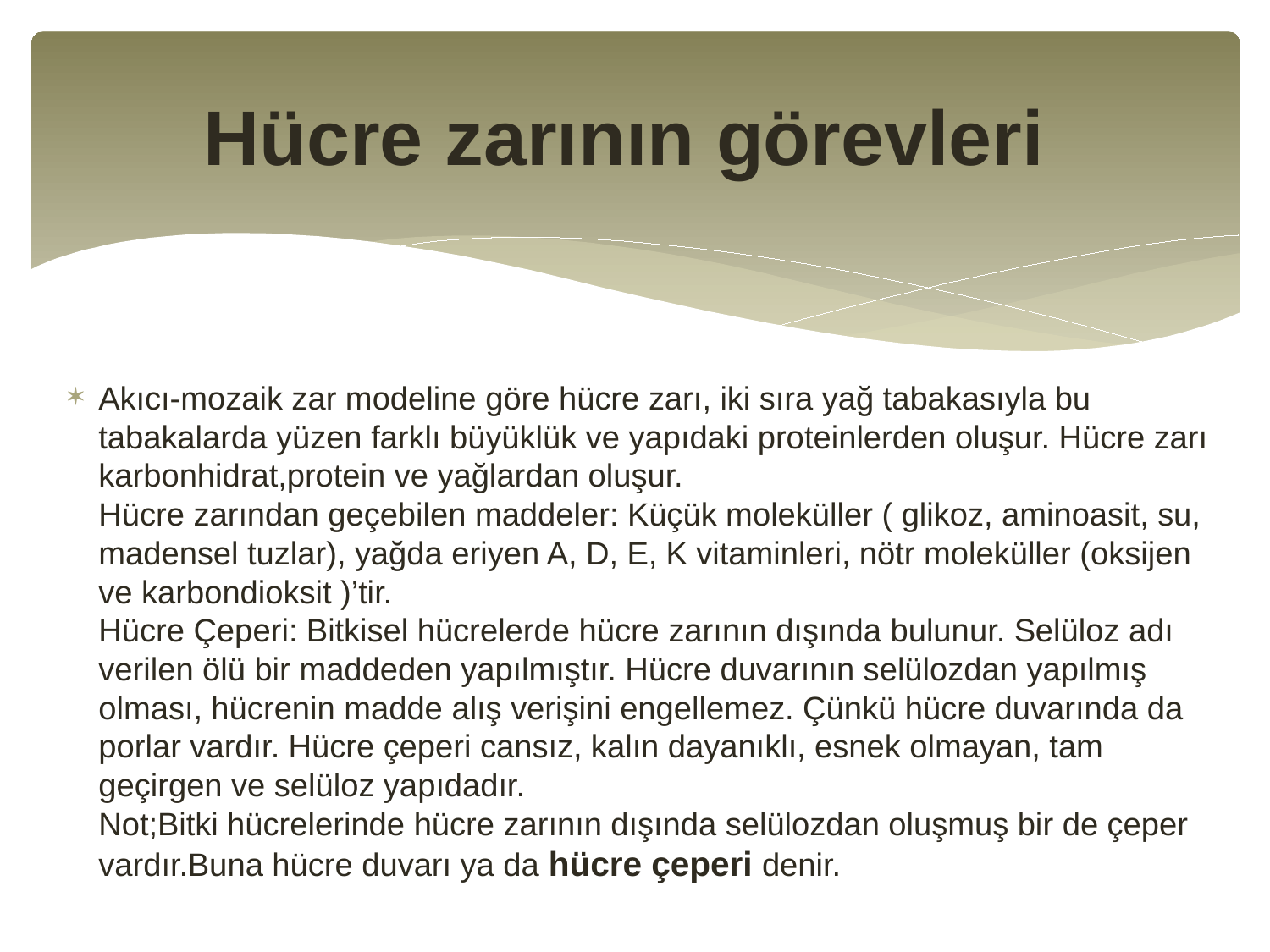

# Hücre zarının görevleri
Akıcı-mozaik zar modeline göre hücre zarı, iki sıra yağ tabakasıyla bu tabakalarda yüzen farklı büyüklük ve yapıdaki proteinlerden oluşur. Hücre zarı karbonhidrat,protein ve yağlardan oluşur. 
Hücre zarından geçebilen maddeler: Küçük moleküller ( glikoz, aminoasit, su, madensel tuzlar), yağda eriyen A, D, E, K vitaminleri, nötr moleküller (oksijen ve karbondioksit )’tir. 
Hücre Çeperi: Bitkisel hücrelerde hücre zarının dışında bulunur. Selüloz adı verilen ölü bir maddeden yapılmıştır. Hücre duvarının selülozdan yapılmış olması, hücrenin madde alış verişini engellemez. Çünkü hücre duvarında da porlar vardır. Hücre çeperi cansız, kalın dayanıklı, esnek olmayan, tam geçirgen ve selüloz yapıdadır. 
Not;Bitki hücrelerinde hücre zarının dışında selülozdan oluşmuş bir de çeper vardır.Buna hücre duvarı ya da hücre çeperi denir.